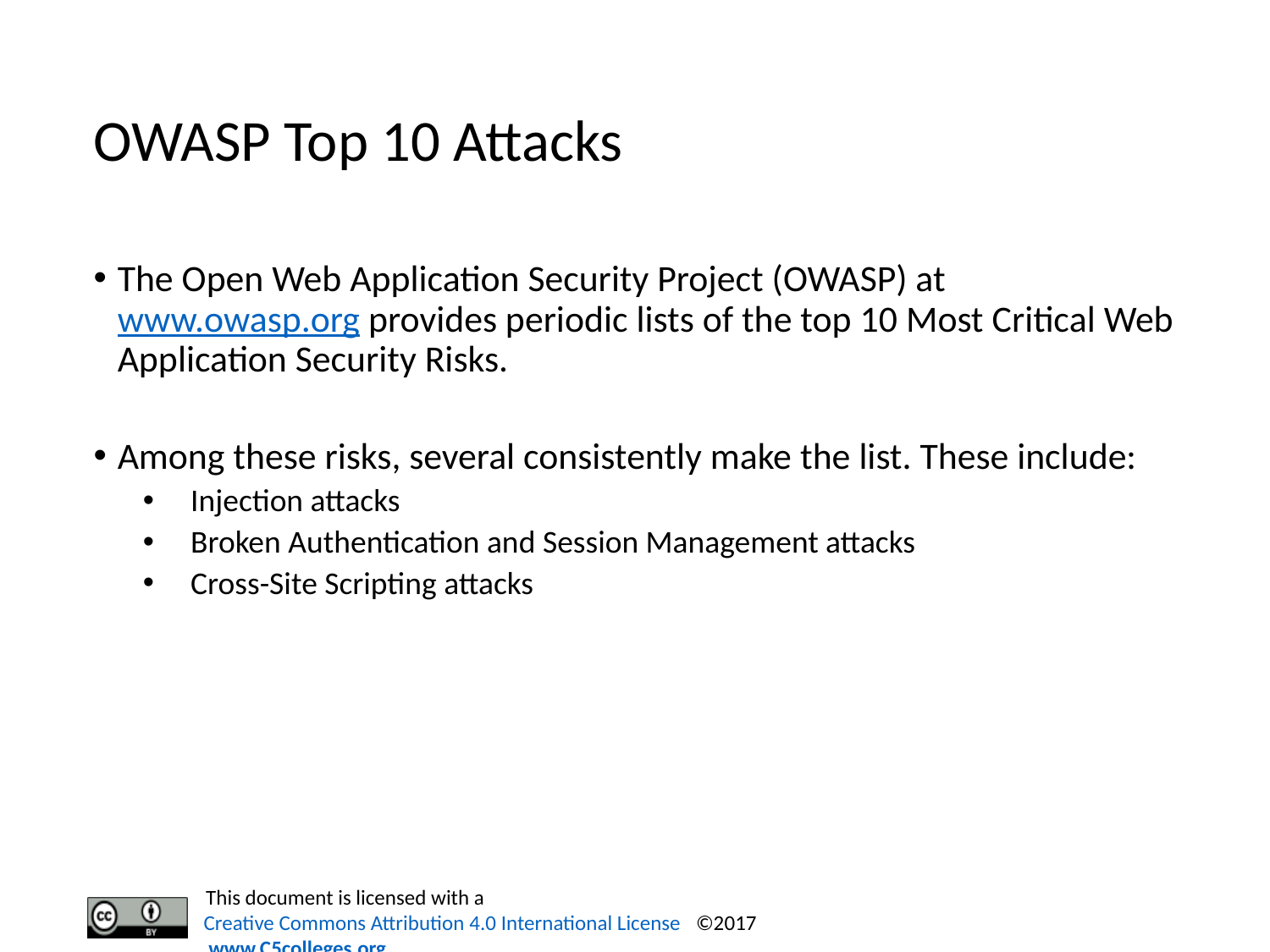

# OWASP Top 10 Attacks
The Open Web Application Security Project (OWASP) at www.owasp.org provides periodic lists of the top 10 Most Critical Web Application Security Risks.
Among these risks, several consistently make the list. These include:
Injection attacks
Broken Authentication and Session Management attacks
Cross-Site Scripting attacks